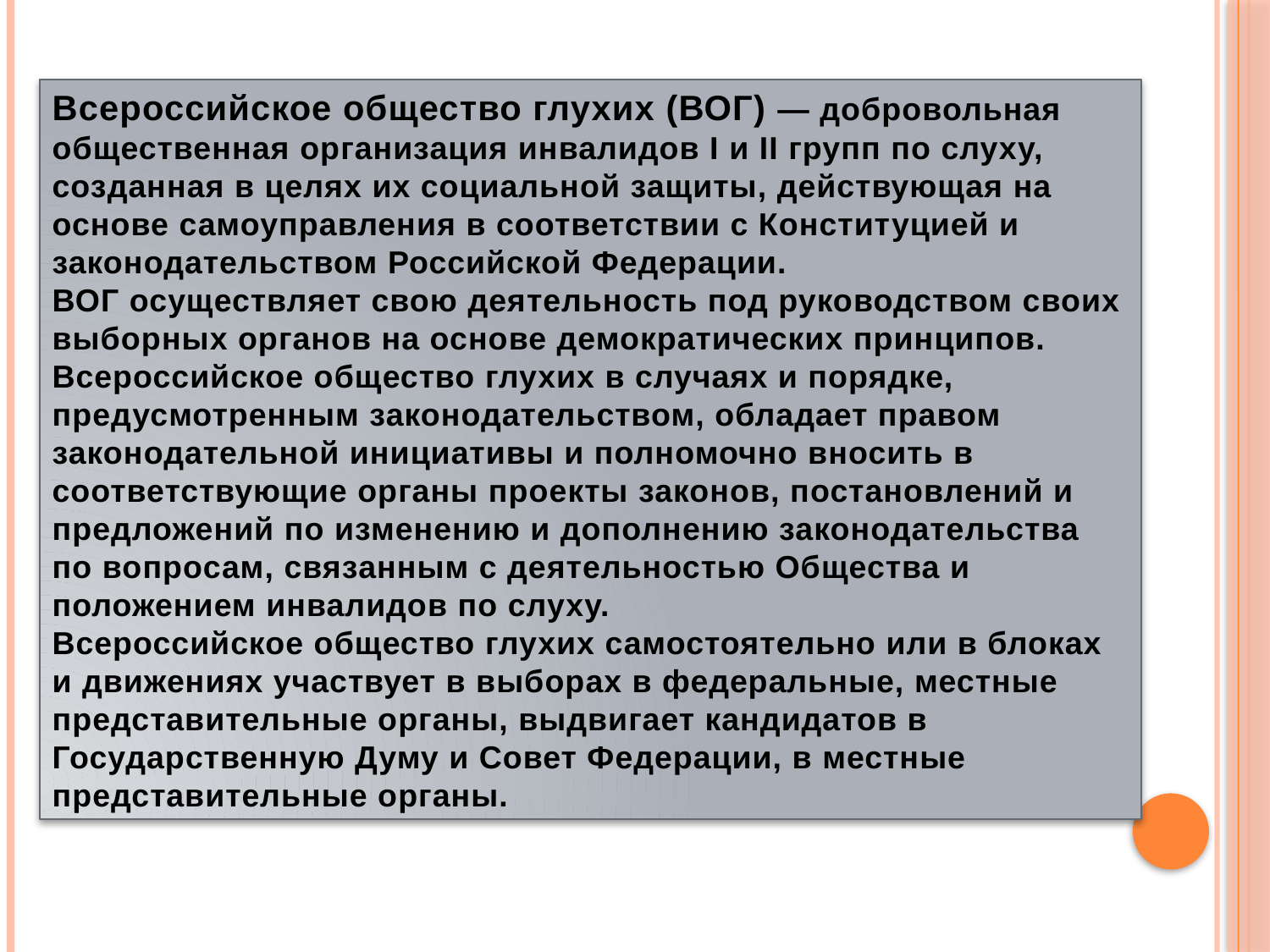

Всероссийское общество глухих (ВОГ) — добровольная общественная организация инвалидов I и II групп по слуху, созданная в целях их социальной защиты, действующая на основе самоуправления в соответствии с Конституцией и законодательством Российской Федерации.
ВОГ осуществляет свою деятельность под руководством своих выборных органов на основе демократических принципов.
Всероссийское общество глухих в случаях и порядке, предусмотренным законодательством, обладает правом законодательной инициативы и полномочно вносить в соответствующие органы проекты законов, постановлений и предложений по изменению и дополнению законодательства по вопросам, связанным с деятельностью Общества и положением инвалидов по слуху.
Всероссийское общество глухих самостоятельно или в блоках и движениях участвует в выборах в федеральные, местные представительные органы, выдвигает кандидатов в Государственную Думу и Совет Федерации, в местные представительные органы.